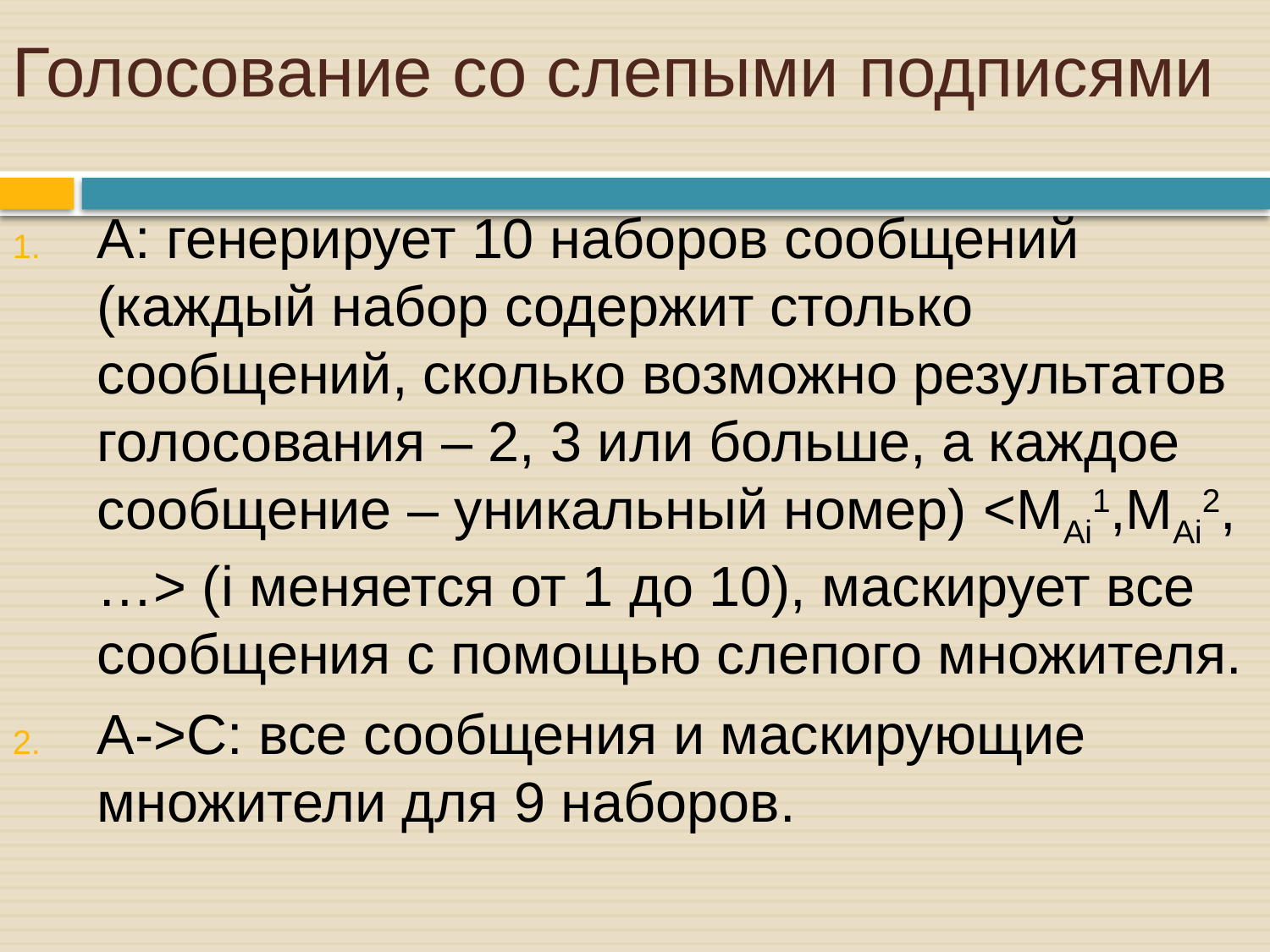

# Голосование со слепыми подписями
A: генерирует 10 наборов сообщений (каждый набор содержит столько сообщений, сколько возможно результатов голосования – 2, 3 или больше, а каждое сообщение – уникальный номер) <MAi1,MAi2,…> (i меняется от 1 до 10), маскирует все сообщения с помощью слепого множителя.
A->C: все сообщения и маскирующие множители для 9 наборов.